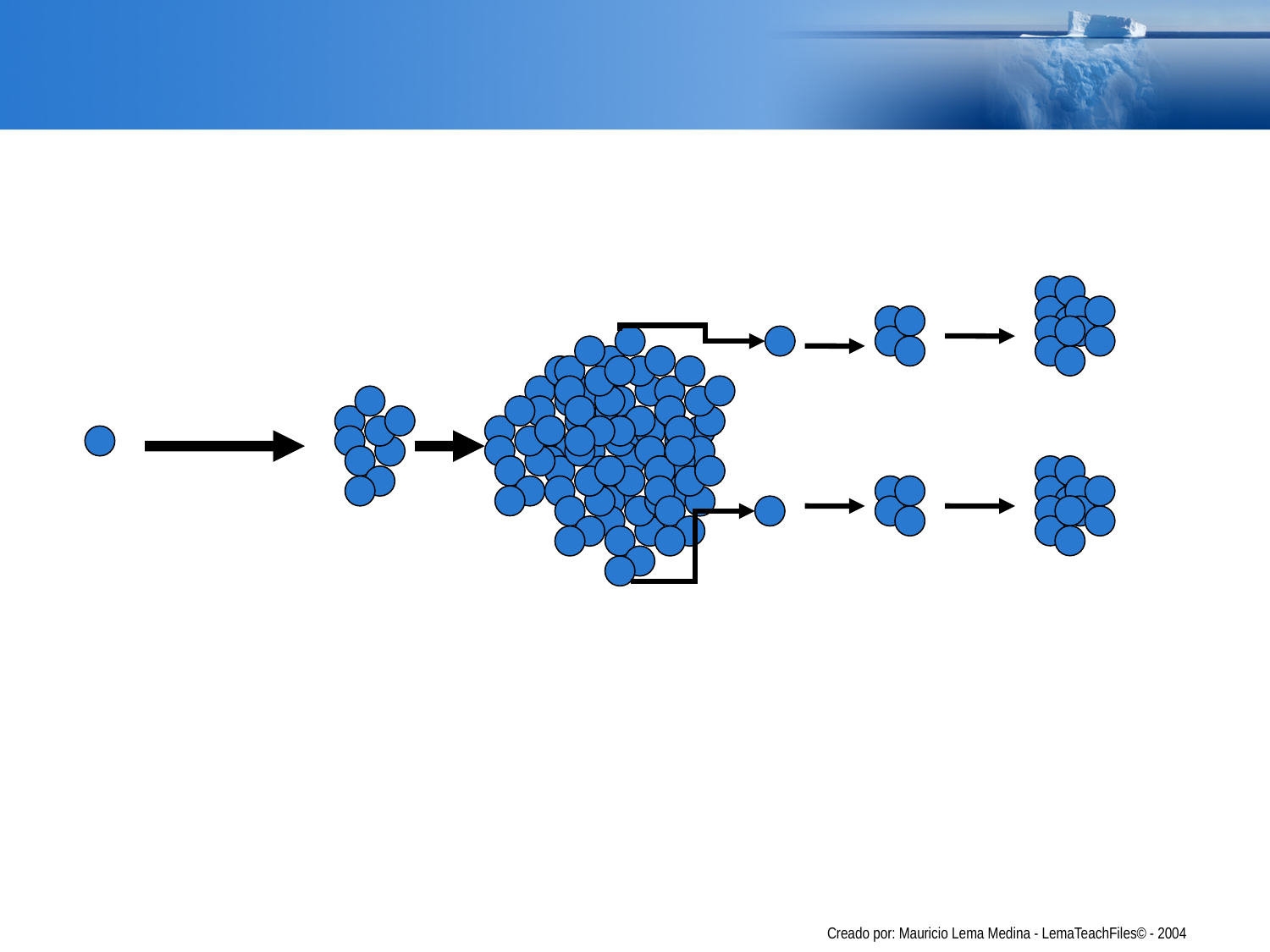

Creado por: Mauricio Lema Medina - LemaTeachFiles© - 2004